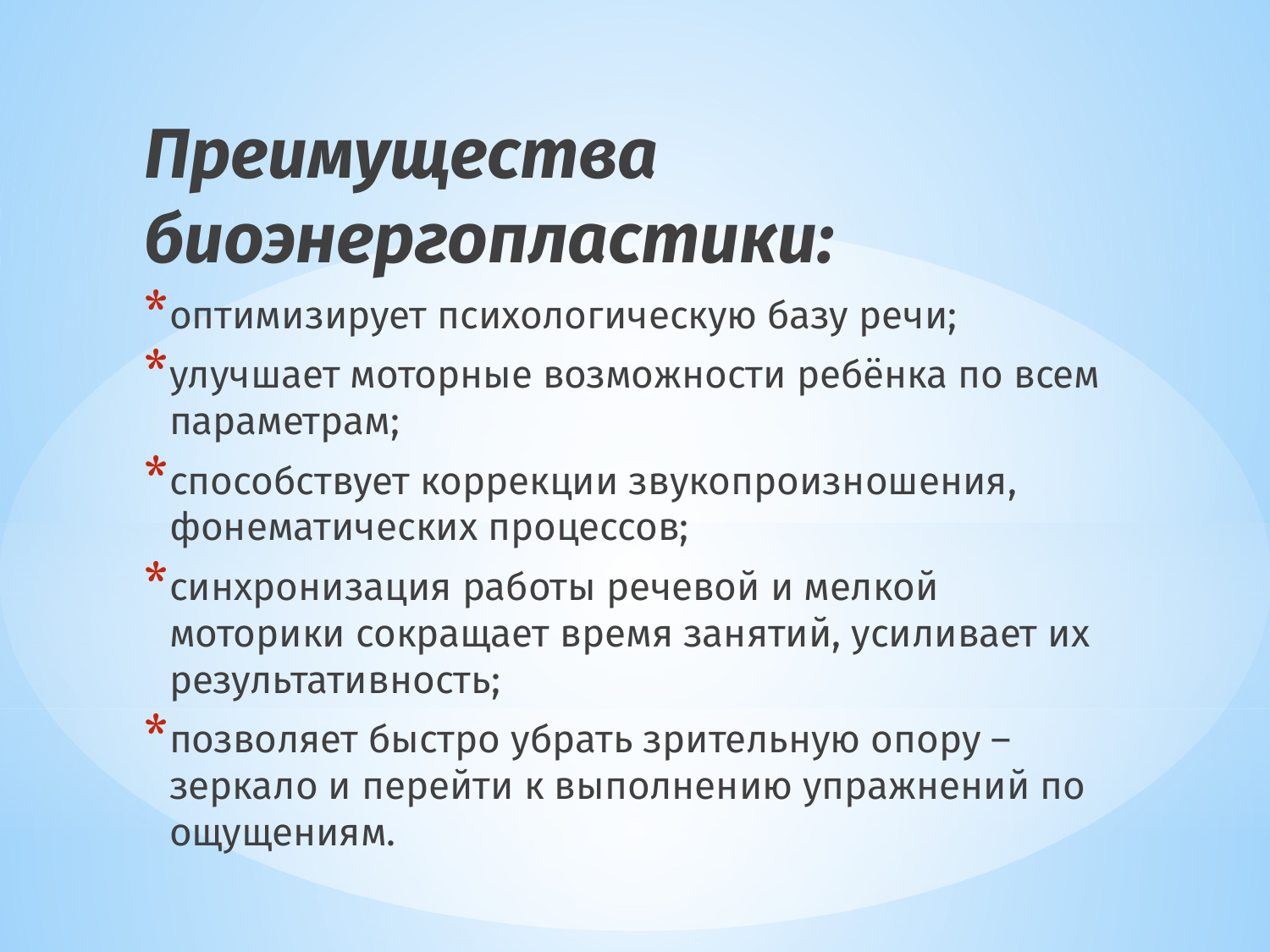

Преимущества биоэнергопластики:
оптимизирует психологическую базу речи;
улучшает моторные возможности ребёнка по всем параметрам;
способствует коррекции звукопроизношения, фонематических процессов;
синхронизация работы речевой и мелкой моторики сокращает время занятий, усиливает их результативность;
позволяет быстро убрать зрительную опору – зеркало и перейти к выполнению упражнений по ощущениям.